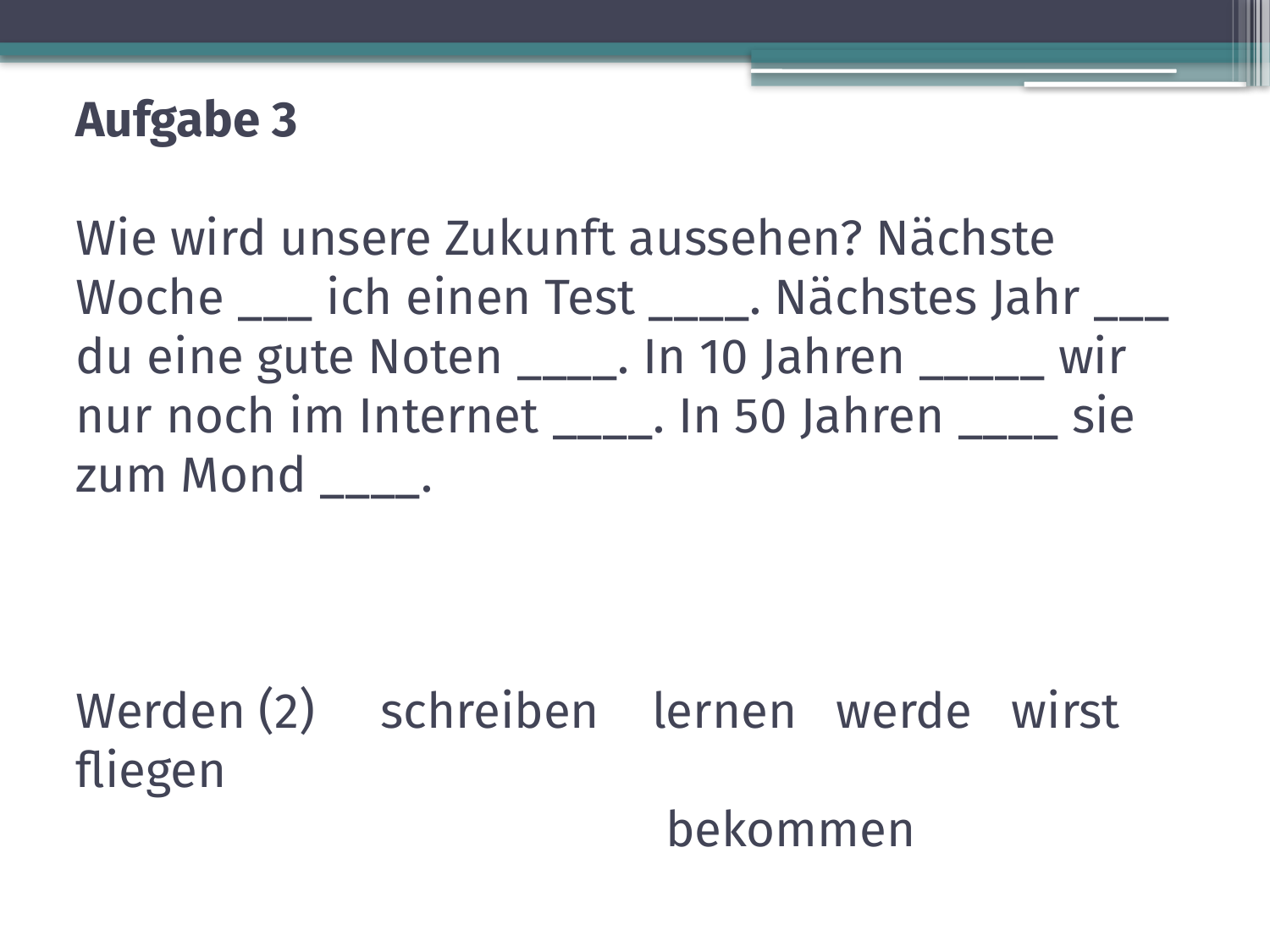

# Aufgabe 3 Wie wird unsere Zukunft aussehen? Nächste Woche ___ ich einen Test ____. Nächstes Jahr ___ du eine gute Noten ____. In 10 Jahren _____ wir nur noch im Internet ____. In 50 Jahren ____ sie zum Mond ____. Werden (2)     schreiben    lernen   werde   wirst   fliegen bekommen